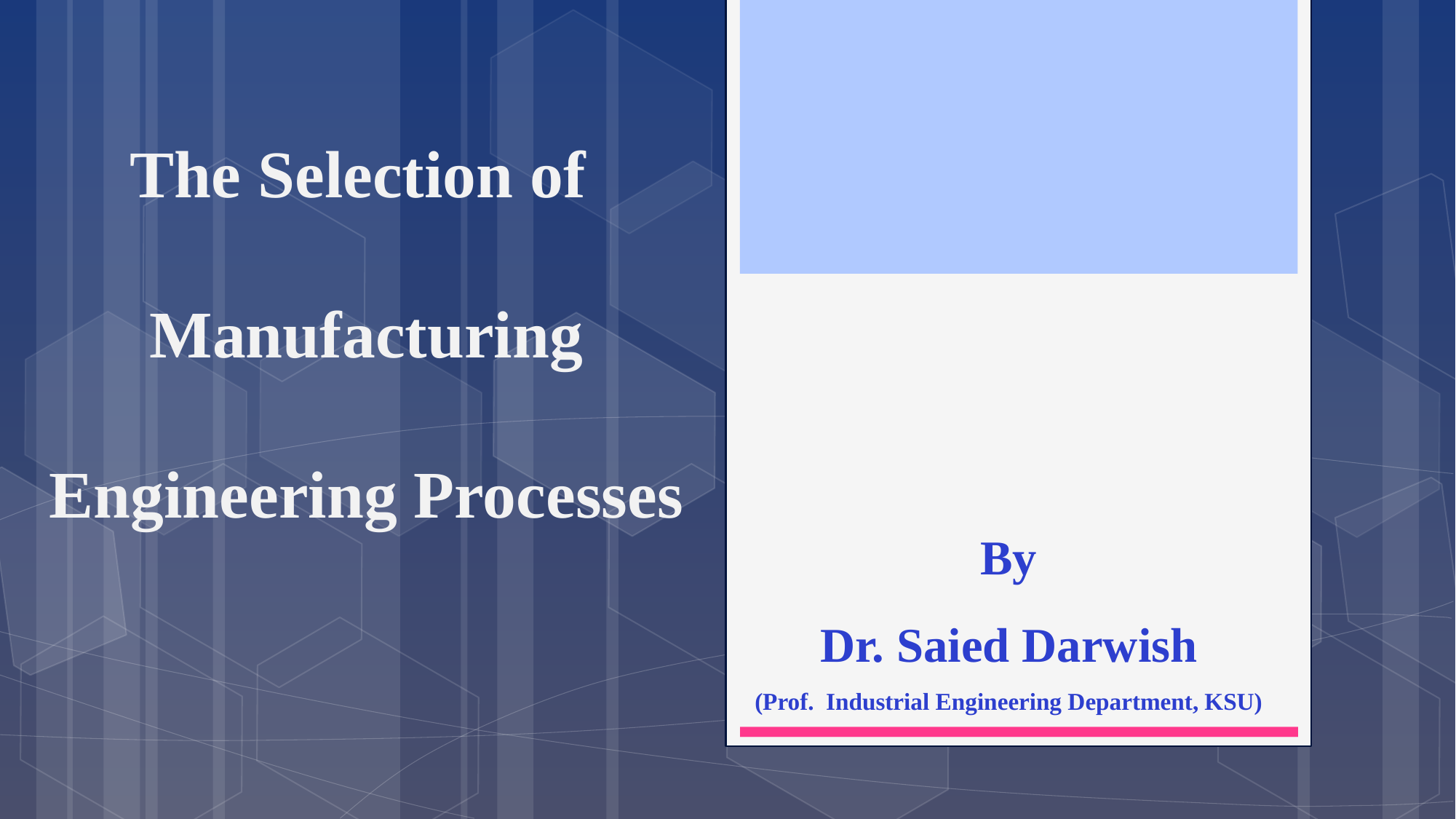

The Selection of
Manufacturing Engineering Processes
# By Dr. Saied Darwish (Prof.  Industrial Engineering Department, KSU)